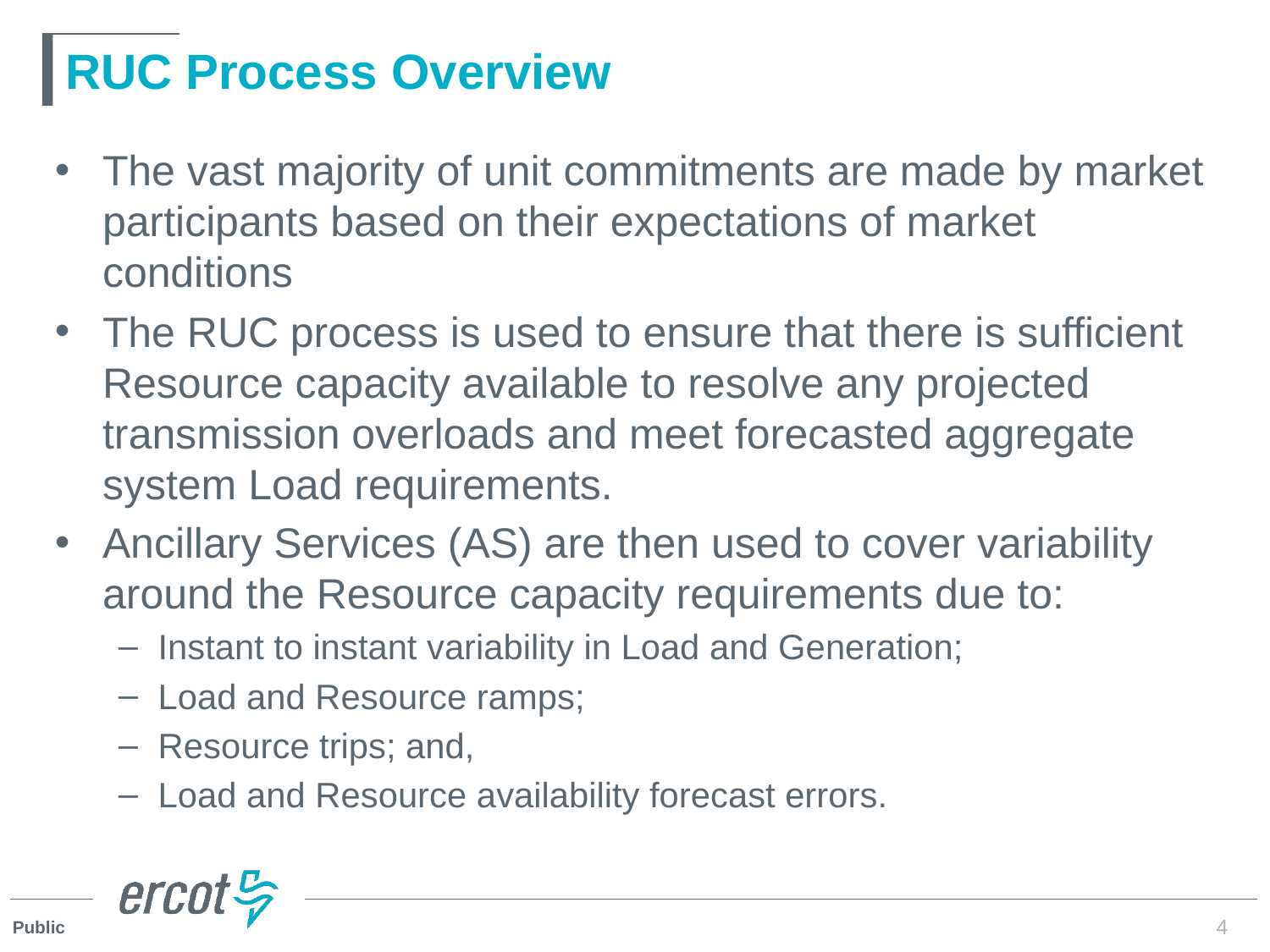

# RUC Process Overview
The vast majority of unit commitments are made by market participants based on their expectations of market conditions
The RUC process is used to ensure that there is sufficient Resource capacity available to resolve any projected transmission overloads and meet forecasted aggregate system Load requirements.
Ancillary Services (AS) are then used to cover variability around the Resource capacity requirements due to:
Instant to instant variability in Load and Generation;
Load and Resource ramps;
Resource trips; and,
Load and Resource availability forecast errors.
4